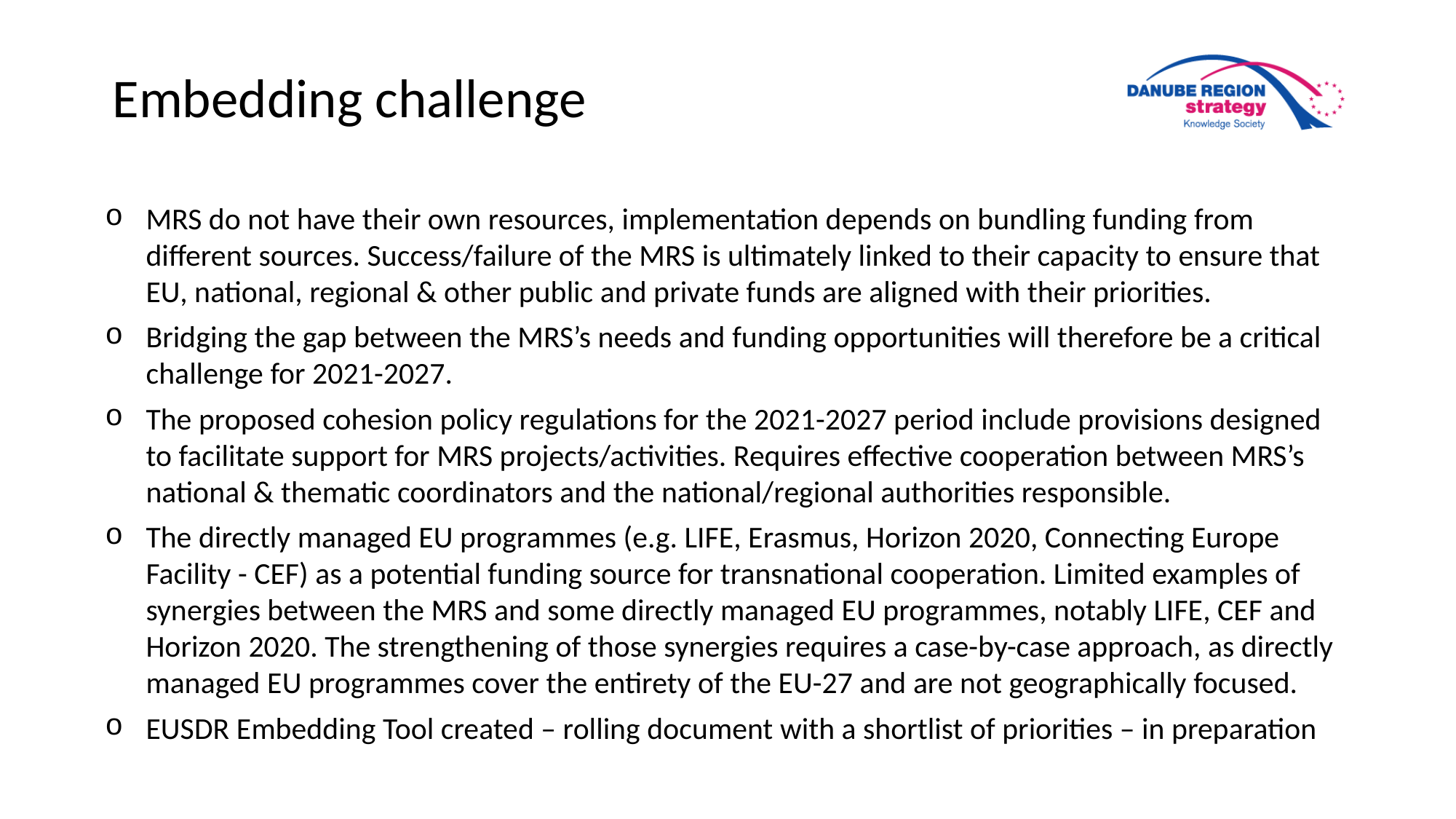

# Embedding challenge
MRS do not have their own resources, implementation depends on bundling funding from different sources. Success/failure of the MRS is ultimately linked to their capacity to ensure that EU, national, regional & other public and private funds are aligned with their priorities.
Bridging the gap between the MRS’s needs and funding opportunities will therefore be a critical challenge for 2021-2027.
The proposed cohesion policy regulations for the 2021-2027 period include provisions designed to facilitate support for MRS projects/activities. Requires effective cooperation between MRS’s national & thematic coordinators and the national/regional authorities responsible.
The directly managed EU programmes (e.g. LIFE, Erasmus, Horizon 2020, Connecting Europe Facility - CEF) as a potential funding source for transnational cooperation. Limited examples of synergies between the MRS and some directly managed EU programmes, notably LIFE, CEF and Horizon 2020. The strengthening of those synergies requires a case-by-case approach, as directly managed EU programmes cover the entirety of the EU-27 and are not geographically focused.
EUSDR Embedding Tool created – rolling document with a shortlist of priorities – in preparation